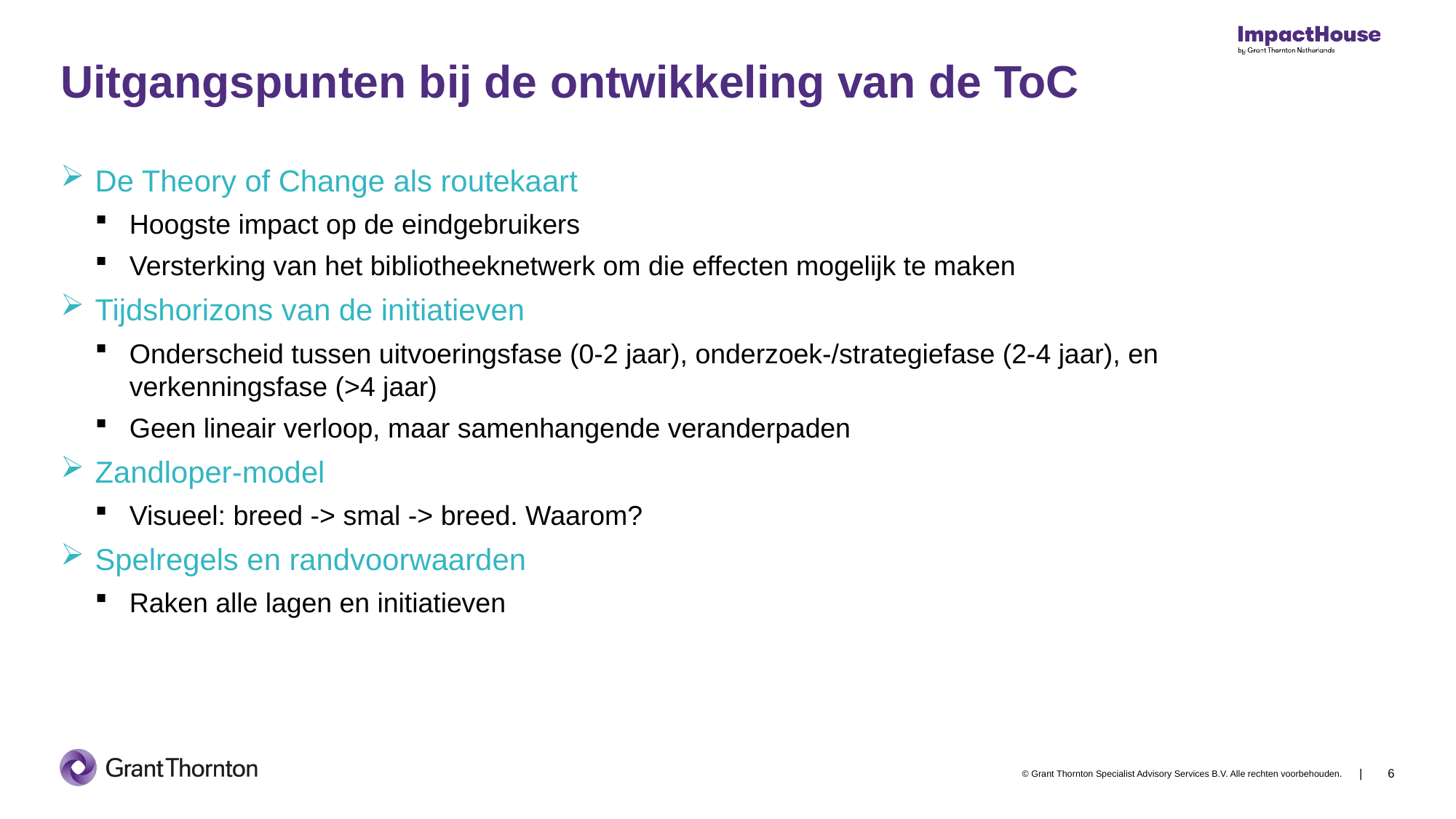

# Uitgangspunten bij de ontwikkeling van de ToC
De Theory of Change als routekaart
Hoogste impact op de eindgebruikers
Versterking van het bibliotheeknetwerk om die effecten mogelijk te maken
Tijdshorizons van de initiatieven
Onderscheid tussen uitvoeringsfase (0-2 jaar), onderzoek-/strategiefase (2-4 jaar), en verkenningsfase (>4 jaar)
Geen lineair verloop, maar samenhangende veranderpaden
Zandloper-model
Visueel: breed -> smal -> breed. Waarom?
Spelregels en randvoorwaarden
Raken alle lagen en initiatieven

6